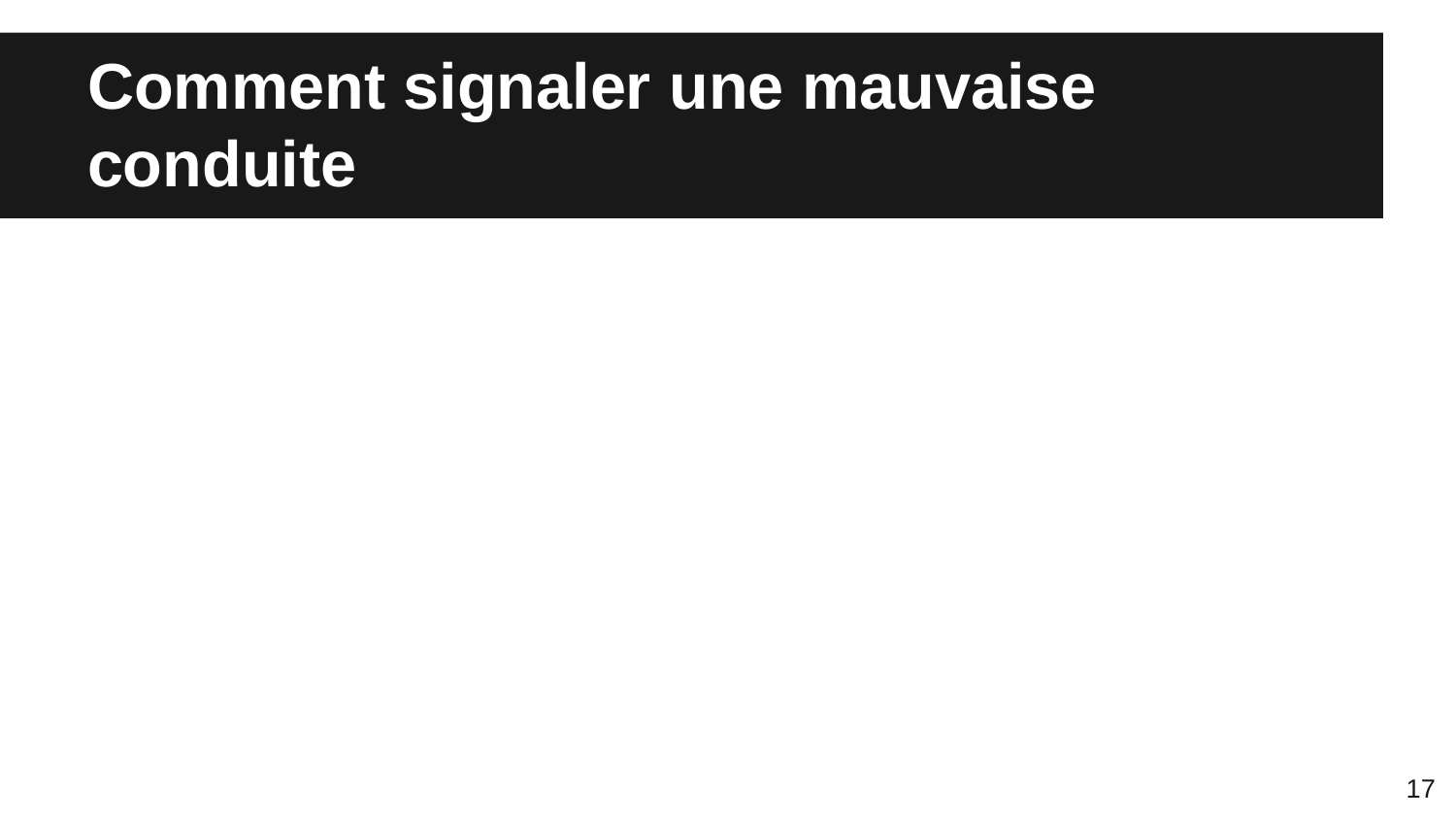

# Comment signaler une mauvaise conduite
17